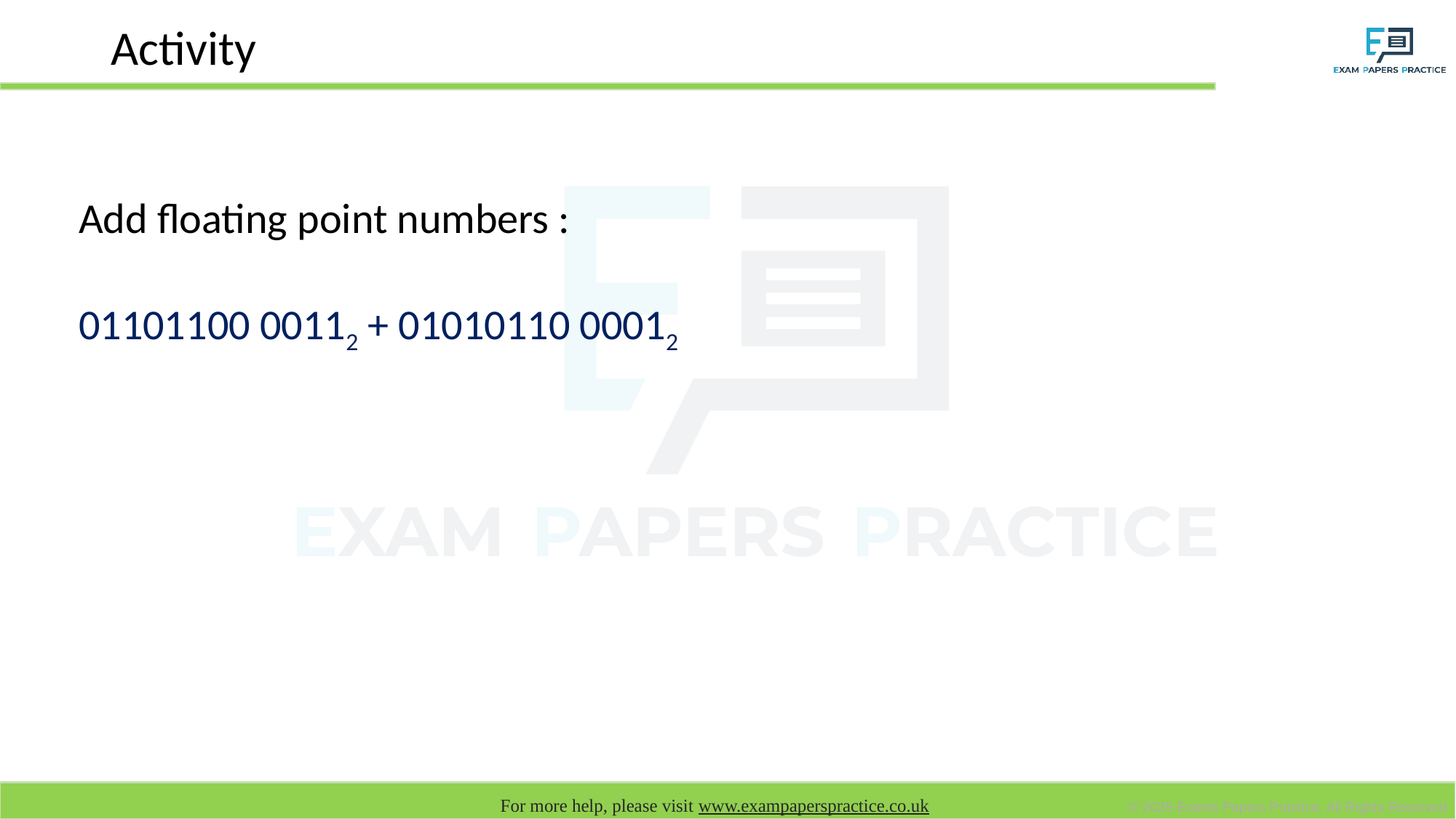

# Activity
Add floating point numbers :
01101100 00112 + 01010110 00012